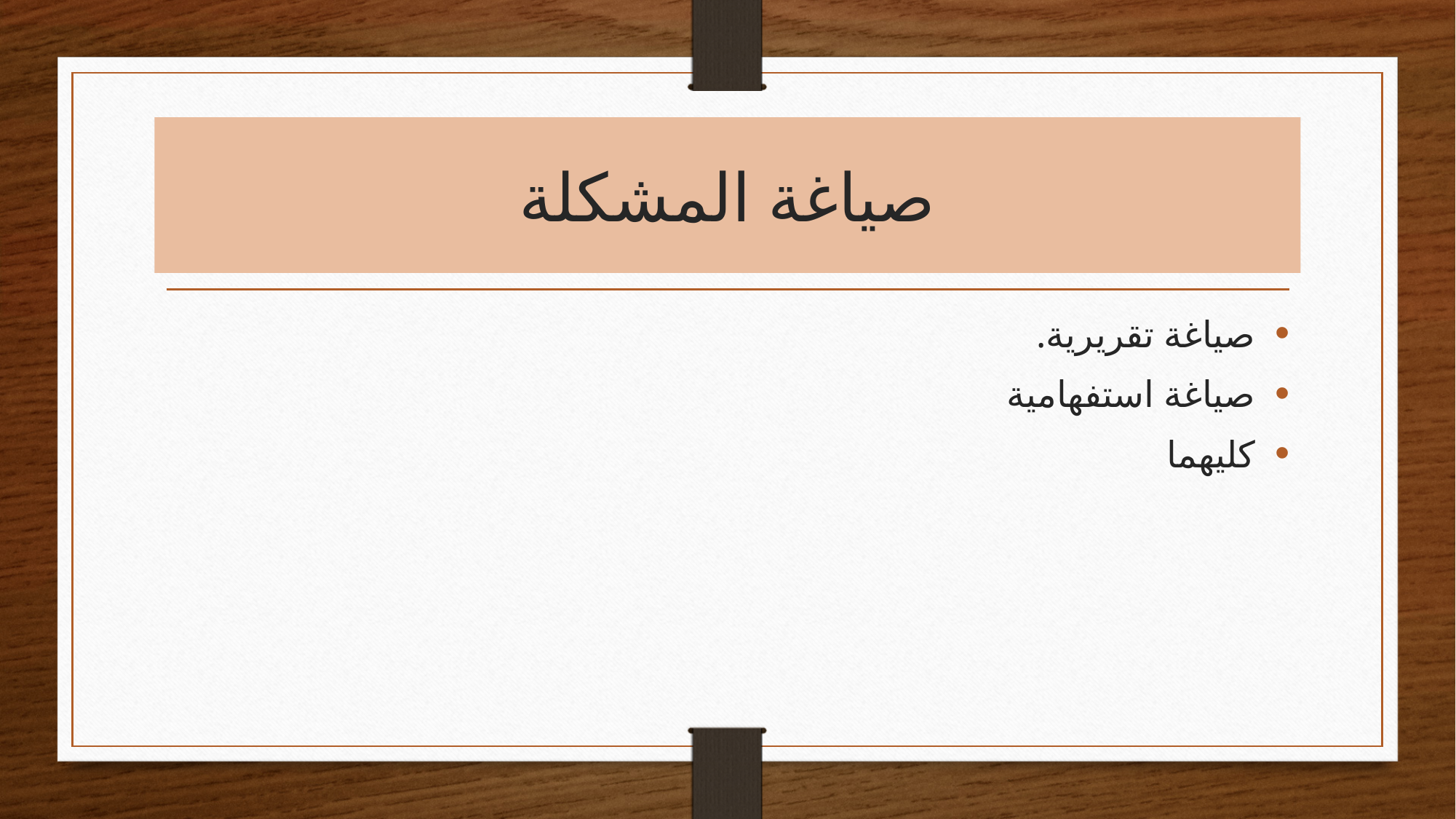

# صياغة المشكلة
صياغة تقريرية.
صياغة استفهامية
كليهما